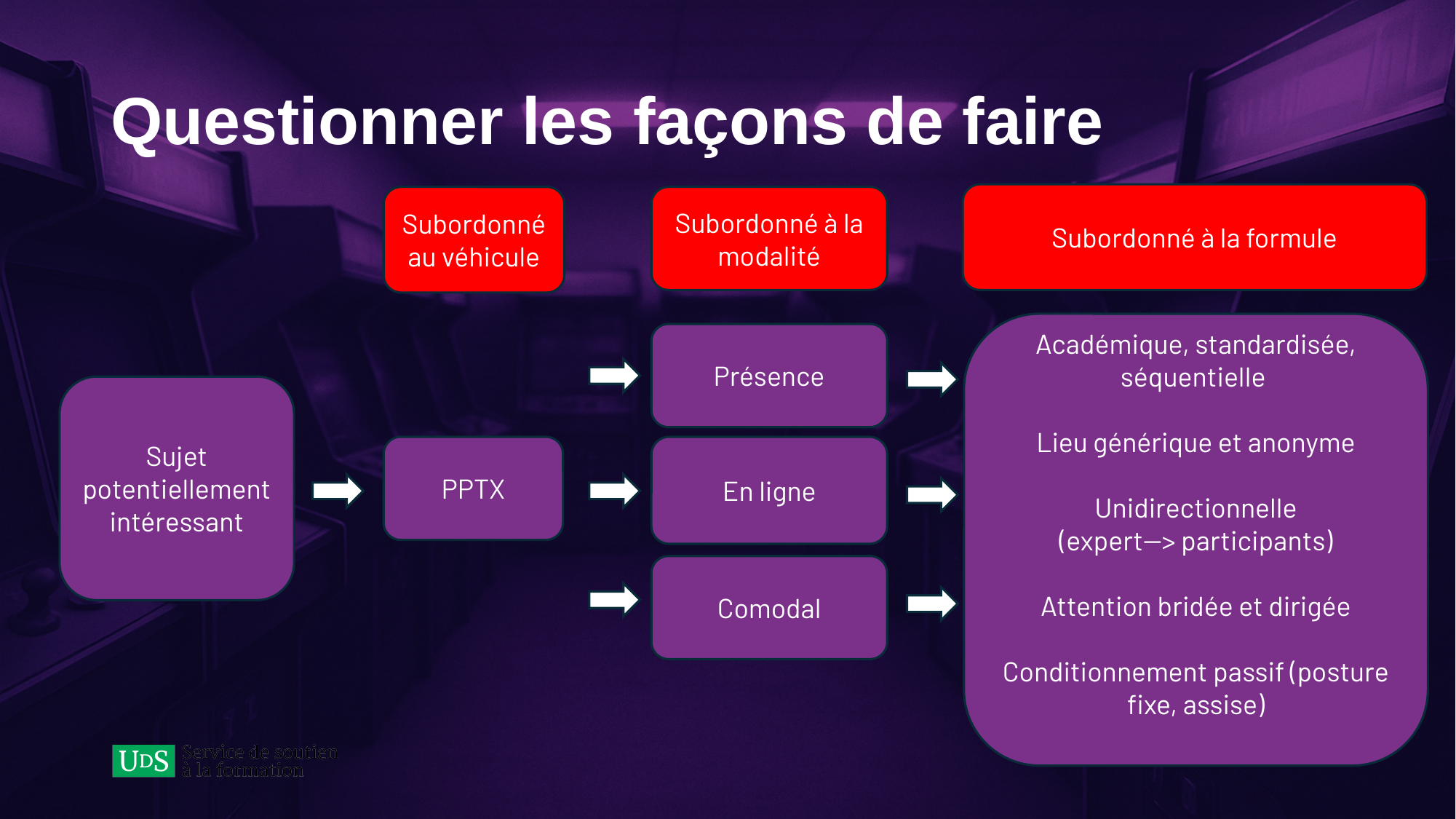

# Questionner les façons de faire
Subordonné à la formule
Subordonné à la modalité
Subordonné au véhicule
Académique, standardisée, séquentielle

Lieu générique et anonyme

 Unidirectionnelle
(expert--> participants)

Attention bridée et dirigée

Conditionnement passif (posture fixe, assise)

Présence

Sujet potentiellement intéressant
PPTX
En ligne

Comodal